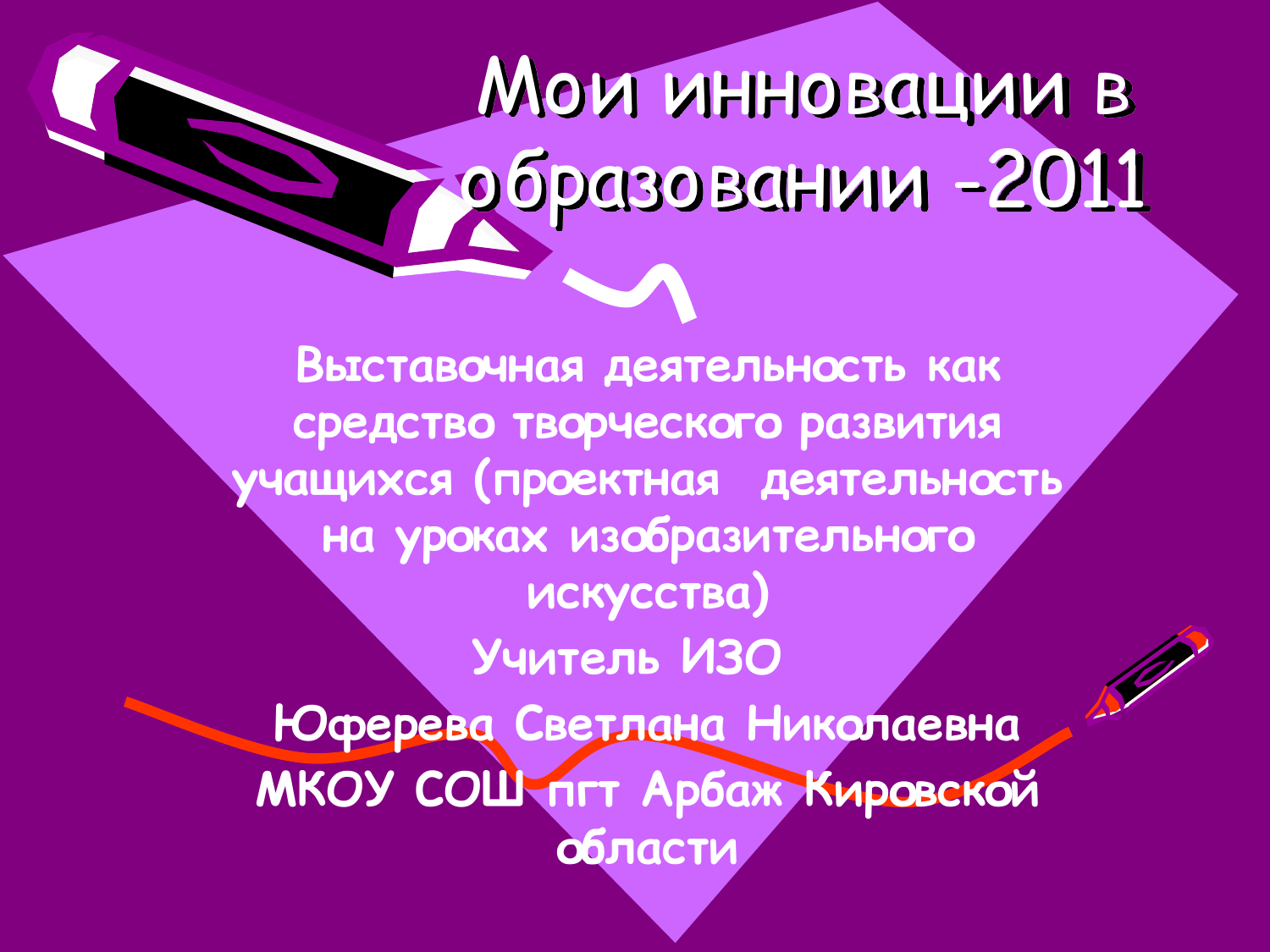

# Мои инновации в образовании -2011
Выставочная деятельность как средство творческого развития учащихся (проектная  деятельность на уроках изобразительного искусства)
Учитель ИЗО
Юферева Светлана Николаевна
МКОУ СОШ пгт Арбаж Кировской области